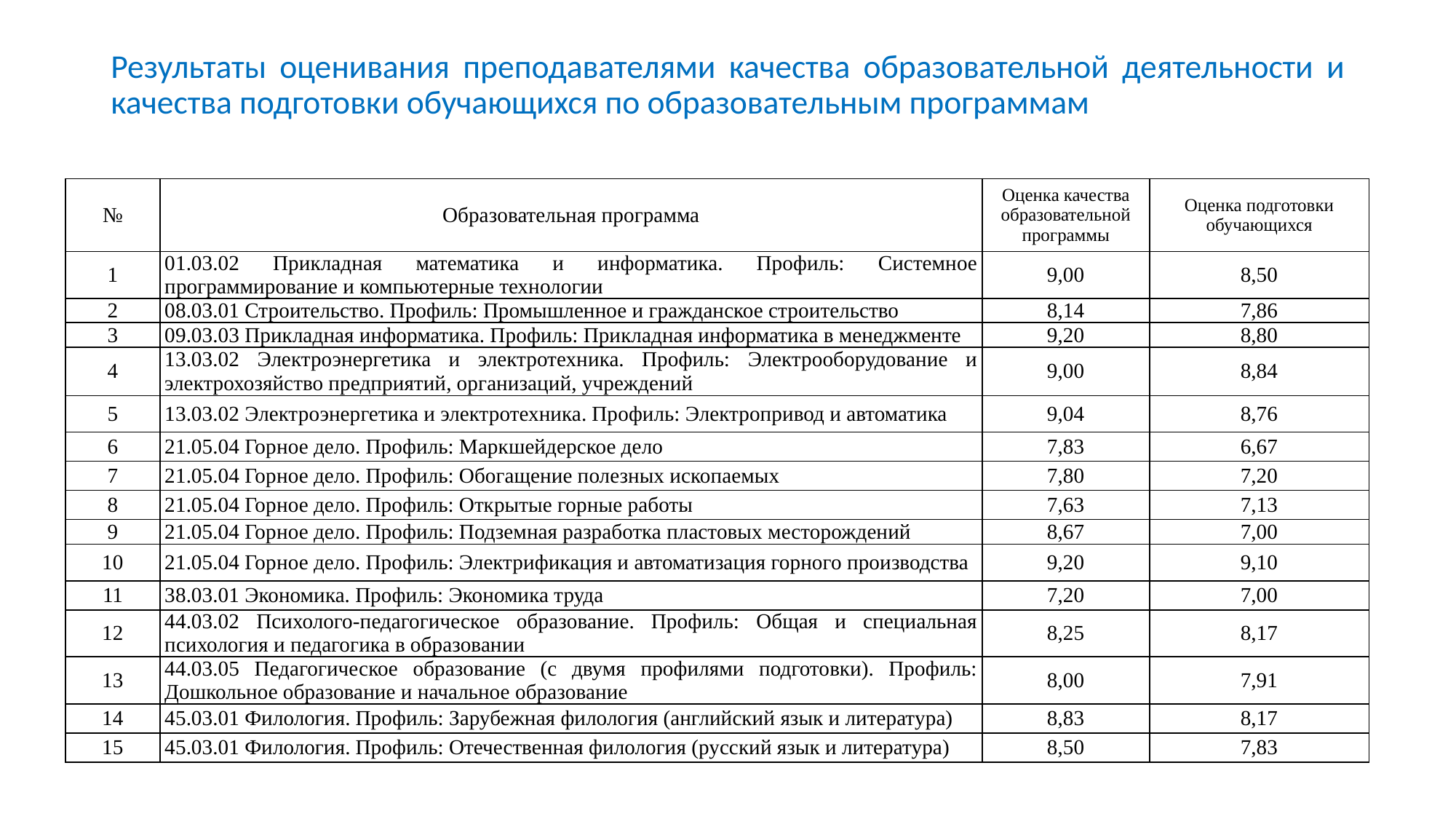

# Результаты оценивания преподавателями качества образовательной деятельности и качества подготовки обучающихся по образовательным программам
| № | Образовательная программа | Оценка качества образовательной программы | Оценка подготовки обучающихся |
| --- | --- | --- | --- |
| 1 | 01.03.02 Прикладная математика и информатика. Профиль: Системное программирование и компьютерные технологии | 9,00 | 8,50 |
| 2 | 08.03.01 Строительство. Профиль: Промышленное и гражданское строительство | 8,14 | 7,86 |
| 3 | 09.03.03 Прикладная информатика. Профиль: Прикладная информатика в менеджменте | 9,20 | 8,80 |
| 4 | 13.03.02 Электроэнергетика и электротехника. Профиль: Электрооборудование и электрохозяйство предприятий, организаций, учреждений | 9,00 | 8,84 |
| 5 | 13.03.02 Электроэнергетика и электротехника. Профиль: Электропривод и автоматика | 9,04 | 8,76 |
| 6 | 21.05.04 Горное дело. Профиль: Маркшейдерское дело | 7,83 | 6,67 |
| 7 | 21.05.04 Горное дело. Профиль: Обогащение полезных ископаемых | 7,80 | 7,20 |
| 8 | 21.05.04 Горное дело. Профиль: Открытые горные работы | 7,63 | 7,13 |
| 9 | 21.05.04 Горное дело. Профиль: Подземная разработка пластовых месторождений | 8,67 | 7,00 |
| 10 | 21.05.04 Горное дело. Профиль: Электрификация и автоматизация горного производства | 9,20 | 9,10 |
| 11 | 38.03.01 Экономика. Профиль: Экономика труда | 7,20 | 7,00 |
| 12 | 44.03.02 Психолого-педагогическое образование. Профиль: Общая и специальная психология и педагогика в образовании | 8,25 | 8,17 |
| 13 | 44.03.05 Педагогическое образование (с двумя профилями подготовки). Профиль: Дошкольное образование и начальное образование | 8,00 | 7,91 |
| 14 | 45.03.01 Филология. Профиль: Зарубежная филология (английский язык и литература) | 8,83 | 8,17 |
| 15 | 45.03.01 Филология. Профиль: Отечественная филология (русский язык и литература) | 8,50 | 7,83 |